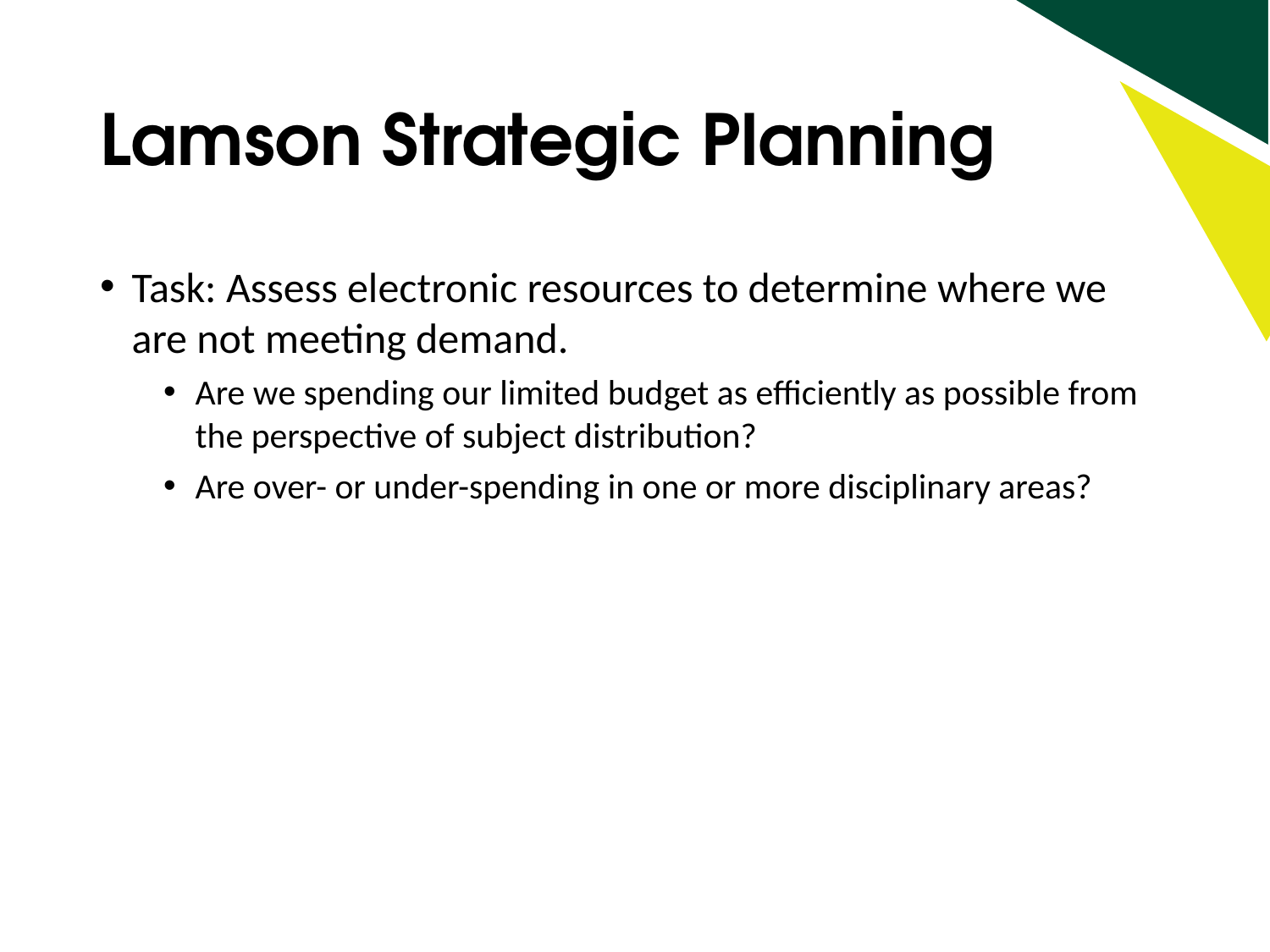

# Lamson Strategic Planning
Task: Assess electronic resources to determine where we are not meeting demand.
Are we spending our limited budget as efficiently as possible from the perspective of subject distribution?
Are over- or under-spending in one or more disciplinary areas?